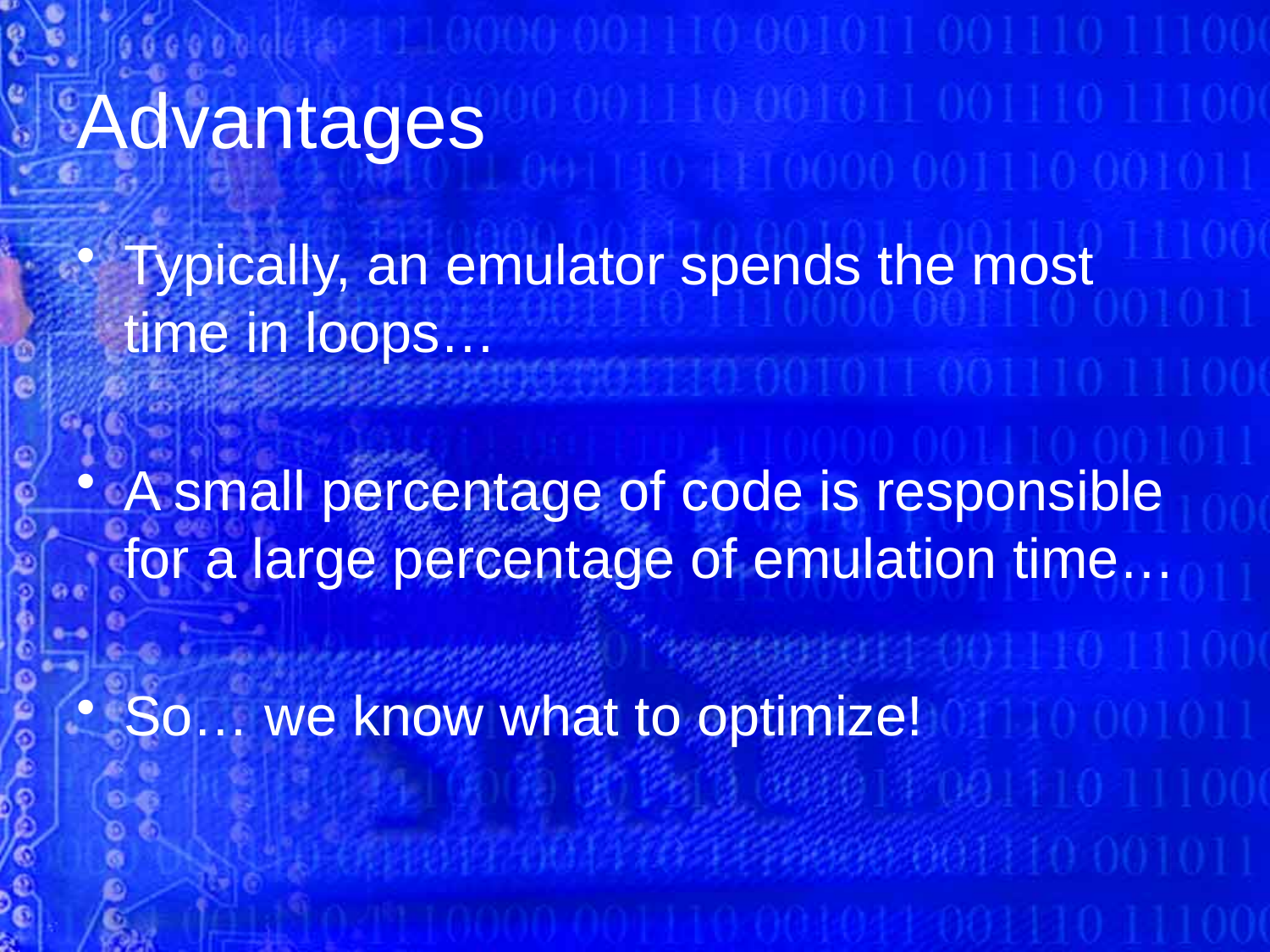

# Advantages
Typically, an emulator spends the most time in loops…

A small percentage of code is responsible for a large percentage of emulation time…

So… we know what to optimize!